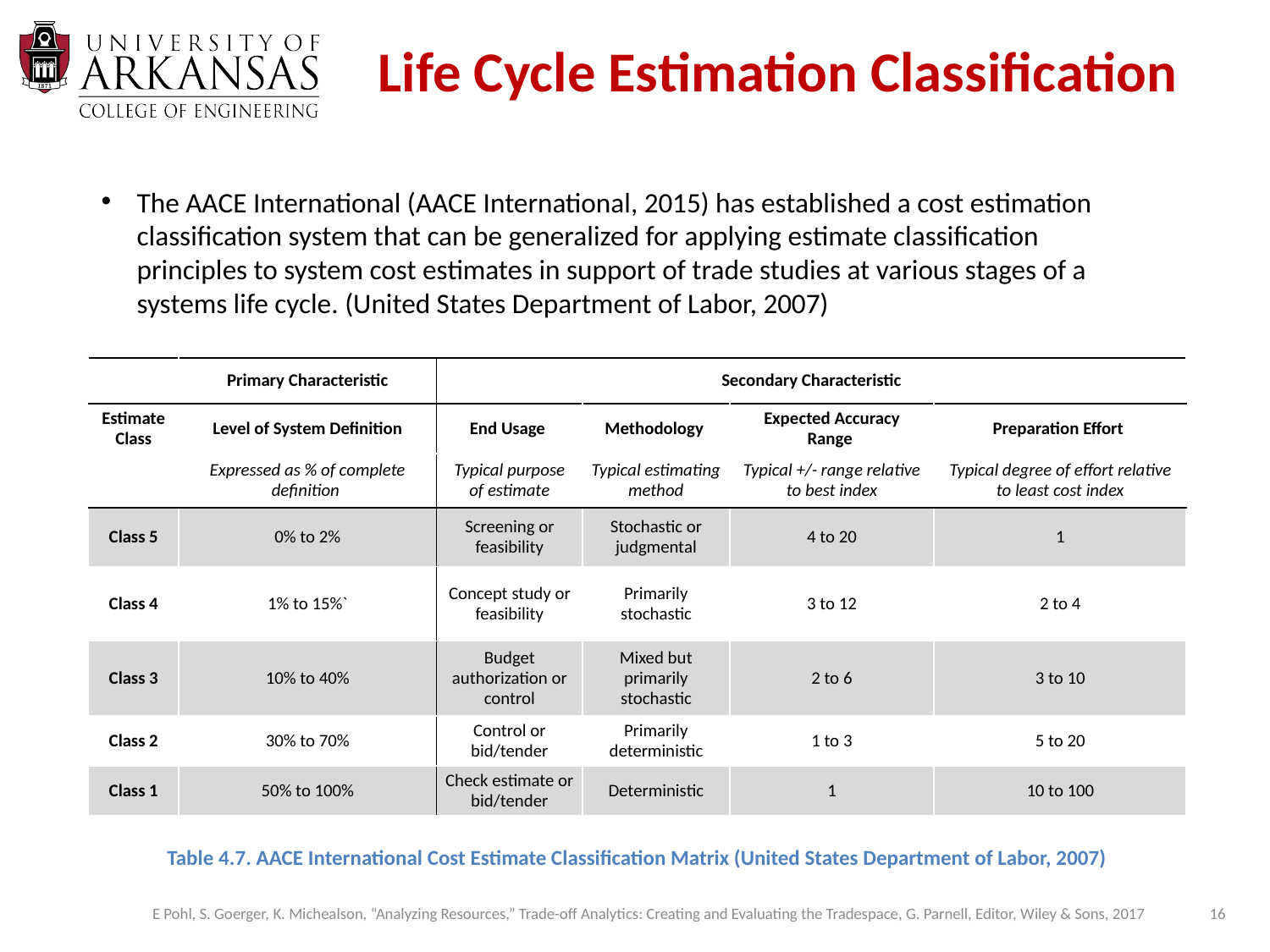

# Life Cycle Estimation Classification
The AACE International (AACE International, 2015) has established a cost estimation classification system that can be generalized for applying estimate classification principles to system cost estimates in support of trade studies at various stages of a systems life cycle. (United States Department of Labor, 2007)
|  | Primary Characteristic | Secondary Characteristic |  |  |  |
| --- | --- | --- | --- | --- | --- |
| Estimate Class | Level of System Definition | End Usage | Methodology | Expected Accuracy Range | Preparation Effort |
|  | Expressed as % of complete definition | Typical purpose of estimate | Typical estimating method | Typical +/- range relative to best index | Typical degree of effort relative to least cost index |
| Class 5 | 0% to 2% | Screening or feasibility | Stochastic or judgmental | 4 to 20 | 1 |
| Class 4 | 1% to 15%` | Concept study or feasibility | Primarily stochastic | 3 to 12 | 2 to 4 |
| Class 3 | 10% to 40% | Budget authorization or control | Mixed but primarily stochastic | 2 to 6 | 3 to 10 |
| Class 2 | 30% to 70% | Control or bid/tender | Primarily deterministic | 1 to 3 | 5 to 20 |
| Class 1 | 50% to 100% | Check estimate or bid/tender | Deterministic | 1 | 10 to 100 |
Table 4.7. AACE International Cost Estimate Classification Matrix (United States Department of Labor, 2007)
16
E Pohl, S. Goerger, K. Michealson, “Analyzing Resources,” Trade-off Analytics: Creating and Evaluating the Tradespace, G. Parnell, Editor, Wiley & Sons, 2017